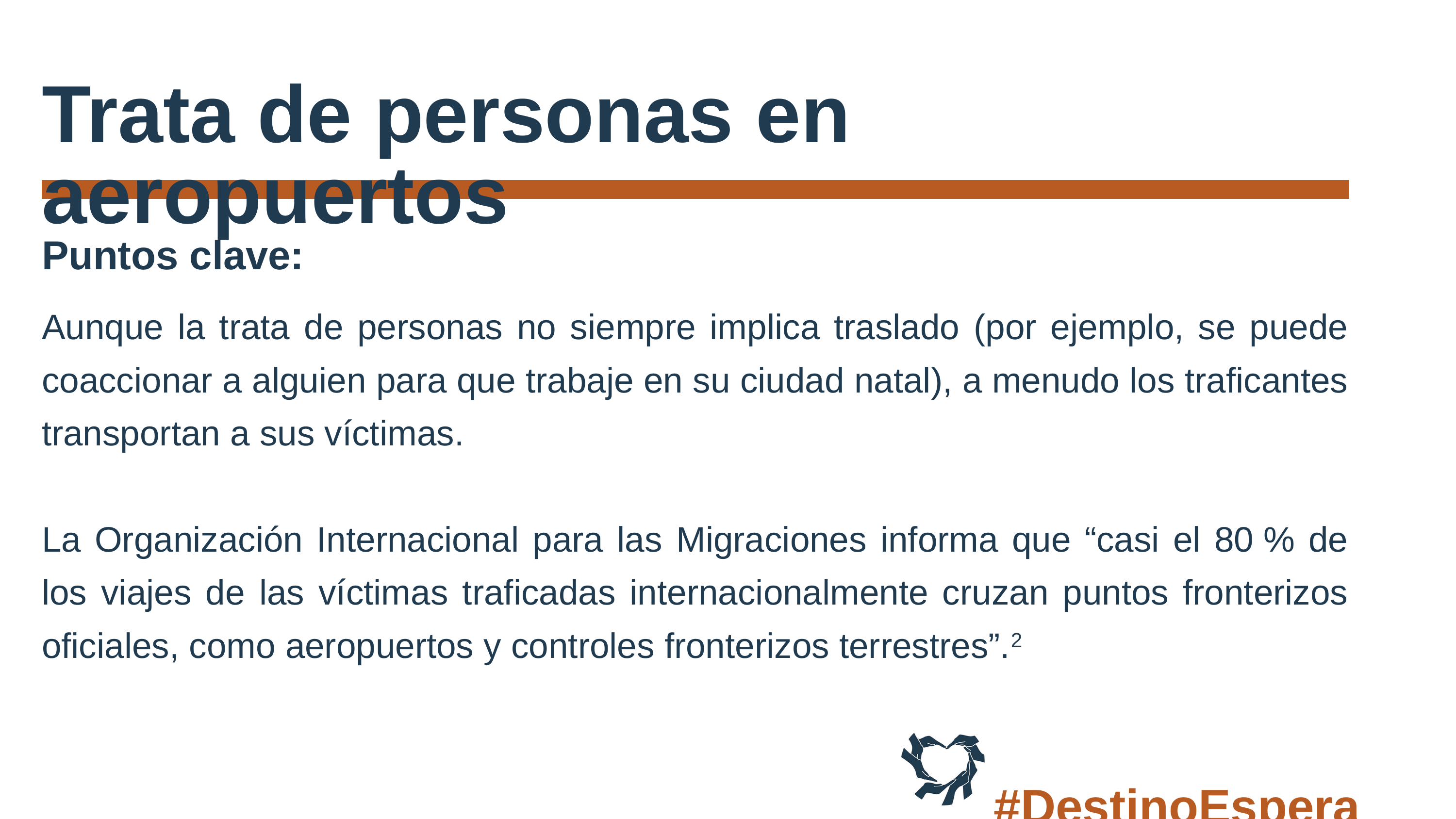

Trata de personas en aeropuertos

Puntos clave:
Aunque la trata de personas no siempre implica traslado (por ejemplo, se puede coaccionar a alguien para que trabaje en su ciudad natal), a menudo los traficantes transportan a sus víctimas.

La Organización Internacional para las Migraciones informa que “casi el 80 % de los viajes de las víctimas traficadas internacionalmente cruzan puntos fronterizos oficiales, como aeropuertos y controles fronterizos terrestres”.2

#DestinoEsperanza